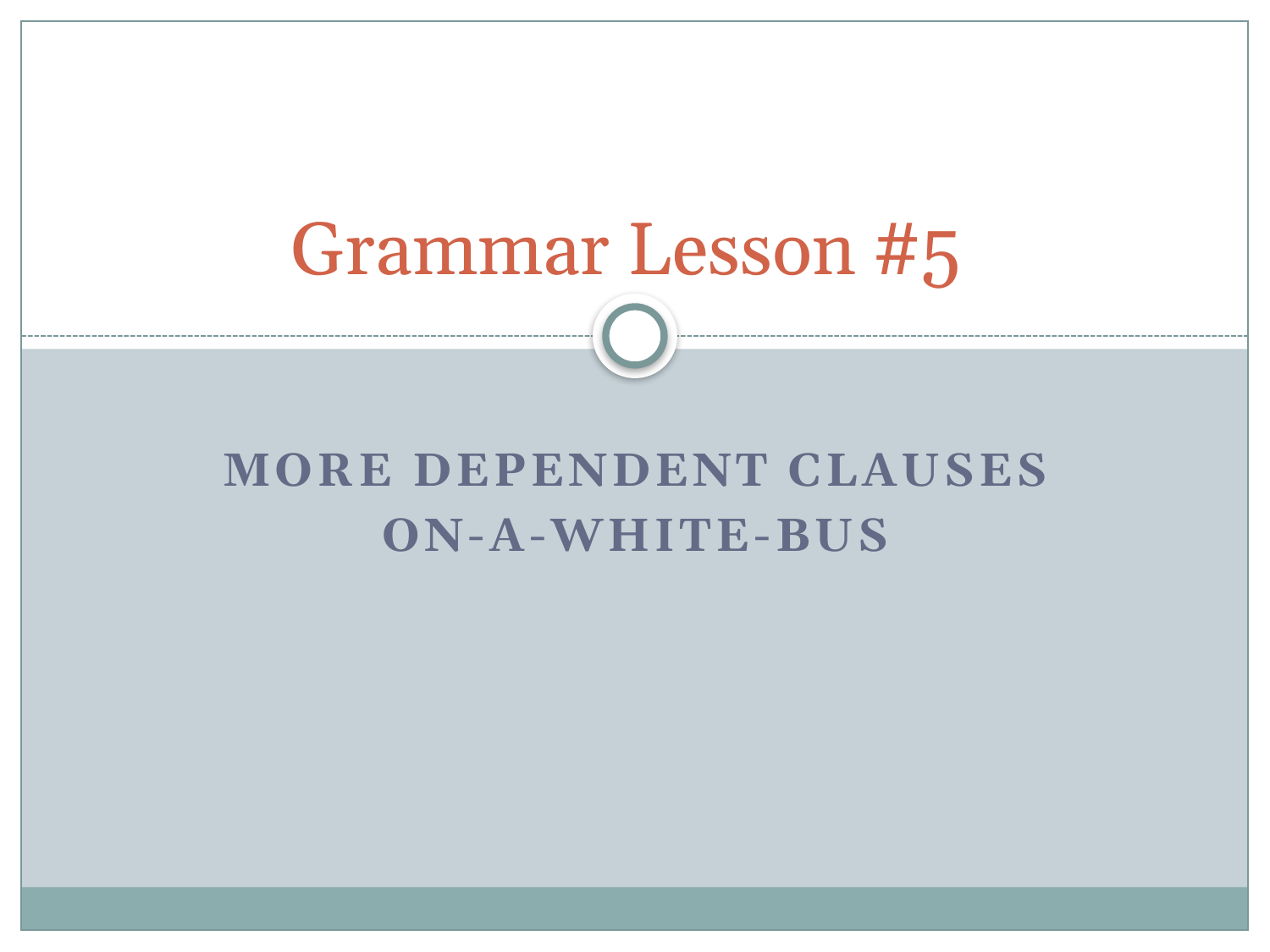

# Grammar Lesson #5
more Dependent clauses
on-a-white-bus